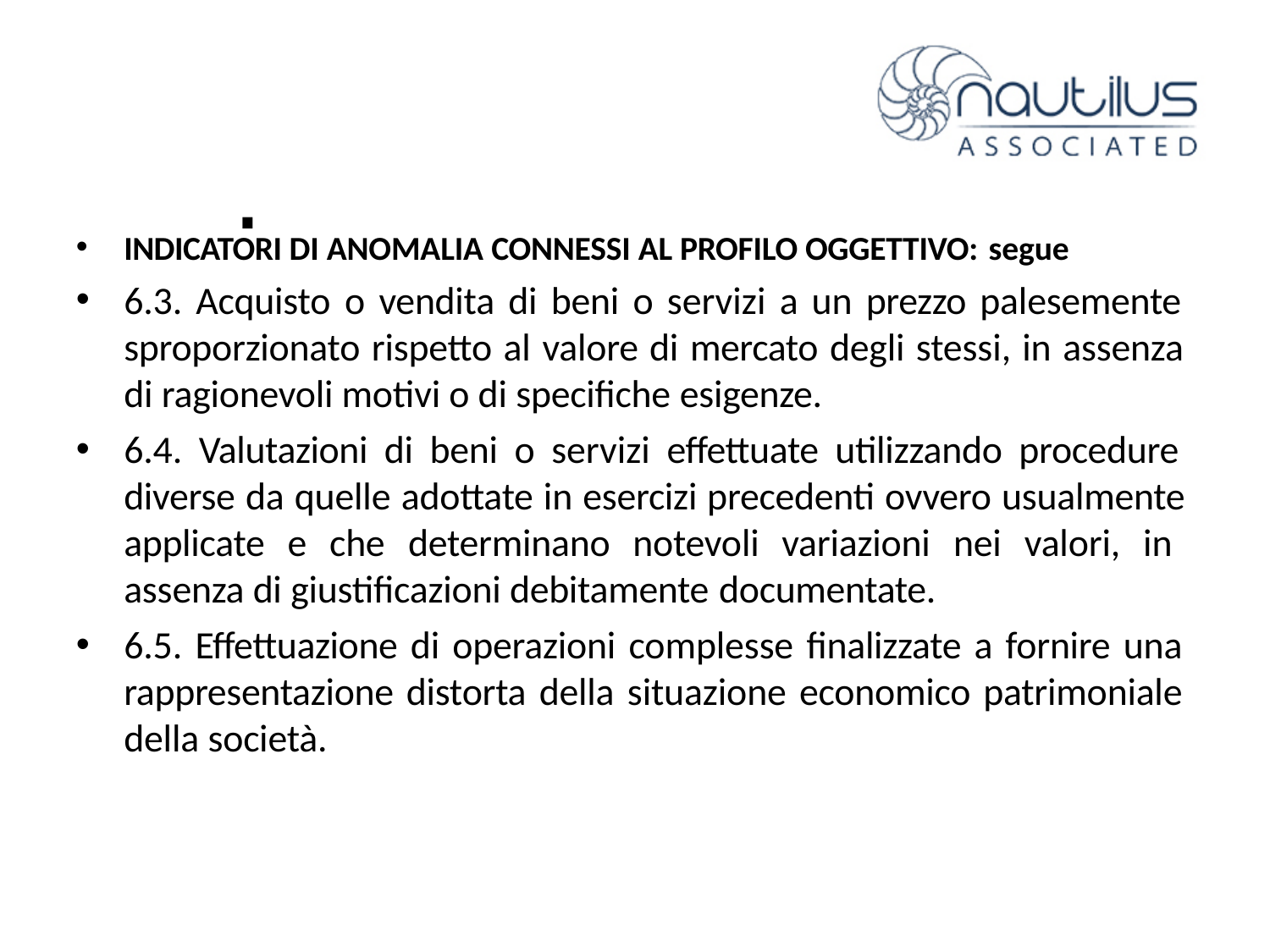

# .
INDICATORI DI ANOMALIA CONNESSI AL PROFILO OGGETTIVO: segue
6.3. Acquisto o vendita di beni o servizi a un prezzo palesemente  sproporzionato rispetto al valore di mercato degli stessi, in assenza  di ragionevoli motivi o di specifiche esigenze.
6.4. Valutazioni di beni o servizi effettuate utilizzando procedure  diverse da quelle adottate in esercizi precedenti ovvero usualmente  applicate e che determinano notevoli variazioni nei valori, in  assenza di giustificazioni debitamente documentate.
6.5. Effettuazione di operazioni complesse finalizzate a fornire una  rappresentazione distorta della situazione economico patrimoniale  della società.